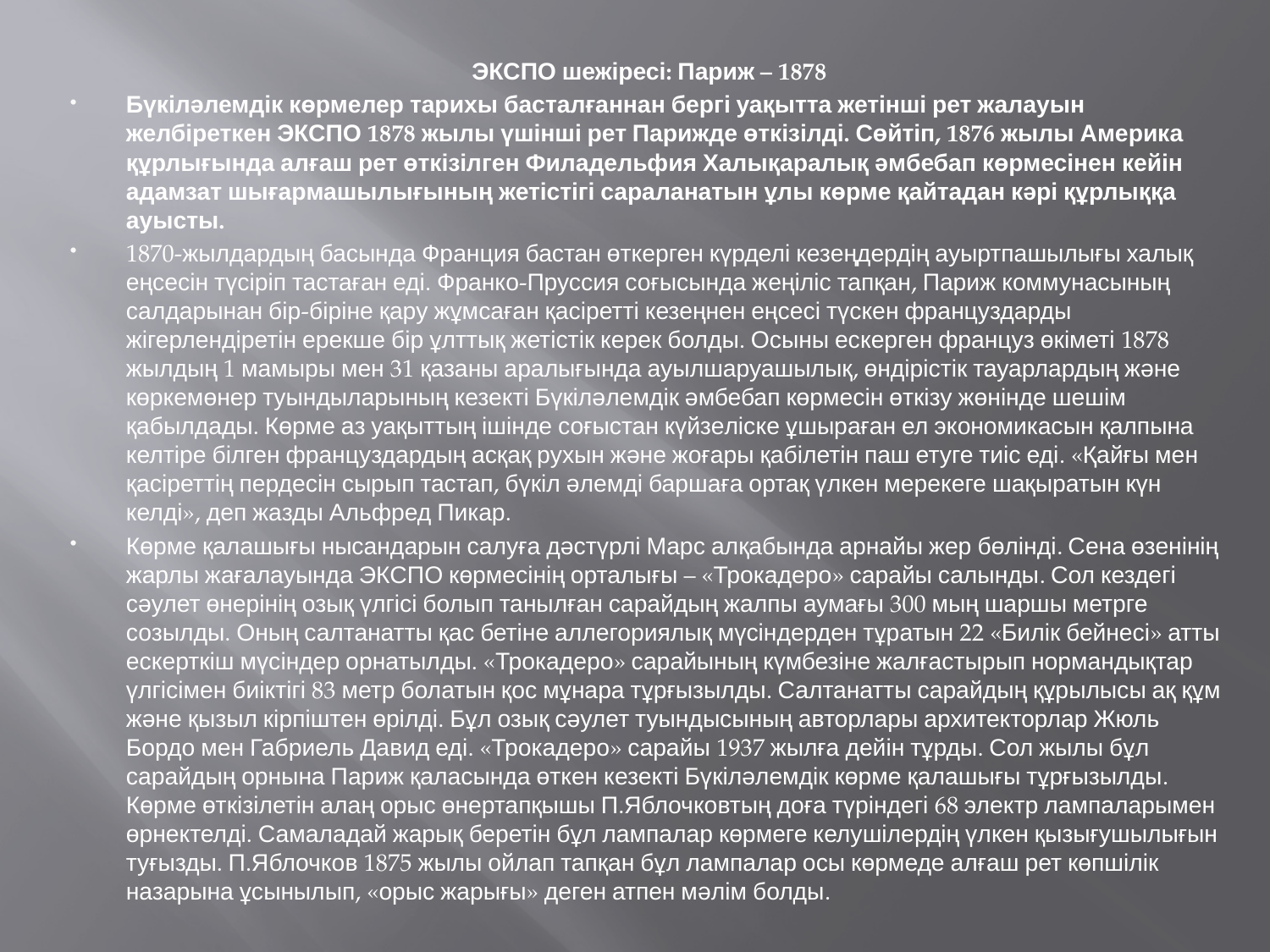

ЭКСПО шежіресі: Париж – 1878
Бүкіләлемдік көрмелер тарихы бас­тал­ғаннан бергі уақытта жетінші рет жалауын желбіреткен ЭКСПО 1878 жылы үшінші рет Парижде өткізілді. Сөйтіп, 1876 жылы Америка құрлығында алғаш рет өткізілген Филадельфия Халықаралық әм­бебап көрмесінен кейін адамзат шығар­ма­шы­лығының жетістігі сараланатын ұлы көрме қайтадан кәрі құрлыққа ауысты.
1870-жылдардың басында Франция бастан өткерген күрделі кезеңдердің ауыртпашылығы халық еңсесін түсіріп тастаған еді. Франко-Пруссия соғысында жеңіліс тапқан, Париж коммуна­сы­ның салдарынан бір-біріне қару жұмсаған қасіретті кезеңнен еңсесі түскен француздарды жігерлендіретін ерекше бір ұлттық жетістік керек болды. Осыны ескерген француз өкіметі 1878 жылдың 1 мамыры мен 31 қазаны аралығында ауылшаруашылық, өндірістік тауарлардың және көркемөнер туындыларының кезекті Бүкіләлемдік әмбебап көр­месін өткізу жөнінде шешім қабылдады. Көрме аз уа­қыт­тың ішінде соғыстан күйзе­ліс­ке ұшыраған ел экономика­сын қалпына келтіре білген француздардың асқақ рухын және жоғары қабілетін паш етуге тиіс еді. «Қайғы мен қасіреттің пердесін сырып тастап, бүкіл әлемді баршаға ортақ үлкен мерекеге шақыратын күн келді», деп жазды Альфред Пикар.
Көрме қалашығы нысандарын салуға дәстүрлі Марс алқабында арнайы жер бөлінді. Сена өзенінің жарлы жағалауында ЭКСПО көрмесінің орталығы – «Трокадеро» сарайы салынды. Сол кездегі сәулет өнерінің озық үлгісі болып танылған сарайдың жалпы аумағы 300 мың шаршы метрге созылды. Оның салтанатты қас бетіне аллегориялық мүсіндерден тұратын 22 «Билік бейнесі» атты ескерткіш мүсіндер орнатылды. «Трокадеро» сарайының күмбезіне жалғастырып нормандықтар үлгісімен биіктігі 83 метр болатын қос мұнара тұрғызылды. Салтанатты сарайдың құрылысы ақ құм және қызыл кірпіштен өрілді. Бұл озық сәулет туынды­сы­ның авторлары архитекторлар Жюль Бордо мен Габриель Давид еді. «Трокадеро» сарайы 1937 жылға дейін тұрды. Сол жылы бұл сарайдың орнына Па­риж қаласында өткен кезекті Бү­кіләлемдік көрме қалашығы тұрғызылды. Көрме өткізілетін алаң орыс өнертапқышы П.Яблоч­ковтың доға түріндегі 68 электр лампаларымен өрнектелді. Са­маладай жарық беретін бұл лампалар көрмеге келушілердің үлкен қызығушылығын туғызды. П.Яблочков 1875 жылы ойлап тапқан бұл лампалар осы көрмеде алғаш рет көпшілік назарына ұсынылып, «орыс жарығы» деген атпен мәлім болды.